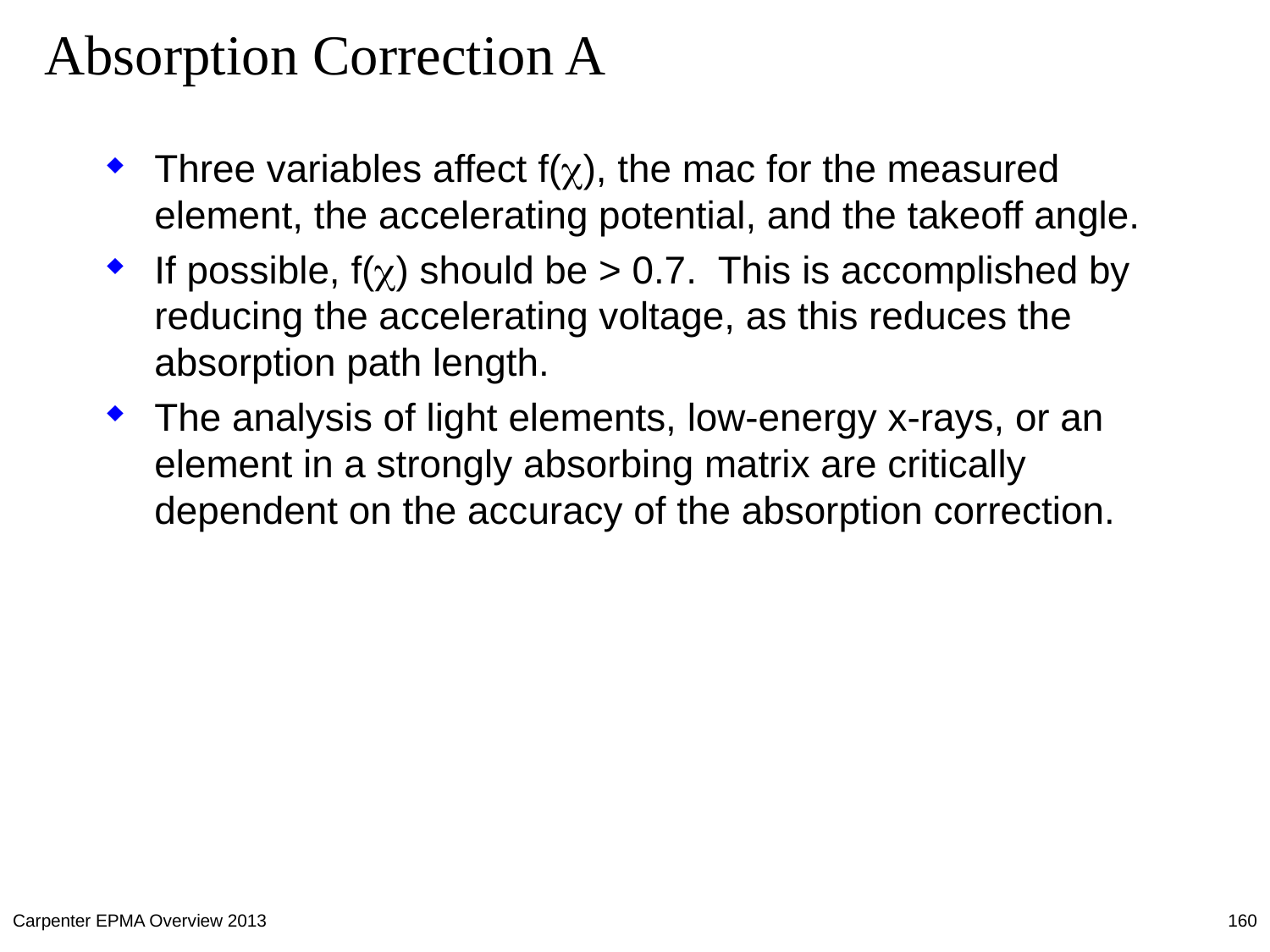

# Absorption Correction A
Three variables affect f(χ), the mac for the measured element, the accelerating potential, and the takeoff angle.
If possible, f(χ) should be > 0.7.  This is accomplished by reducing the accelerating voltage, as this reduces the absorption path length.
The analysis of light elements, low-energy x-rays, or an element in a strongly absorbing matrix are critically dependent on the accuracy of the absorption correction.
Carpenter EPMA Overview 2013
160